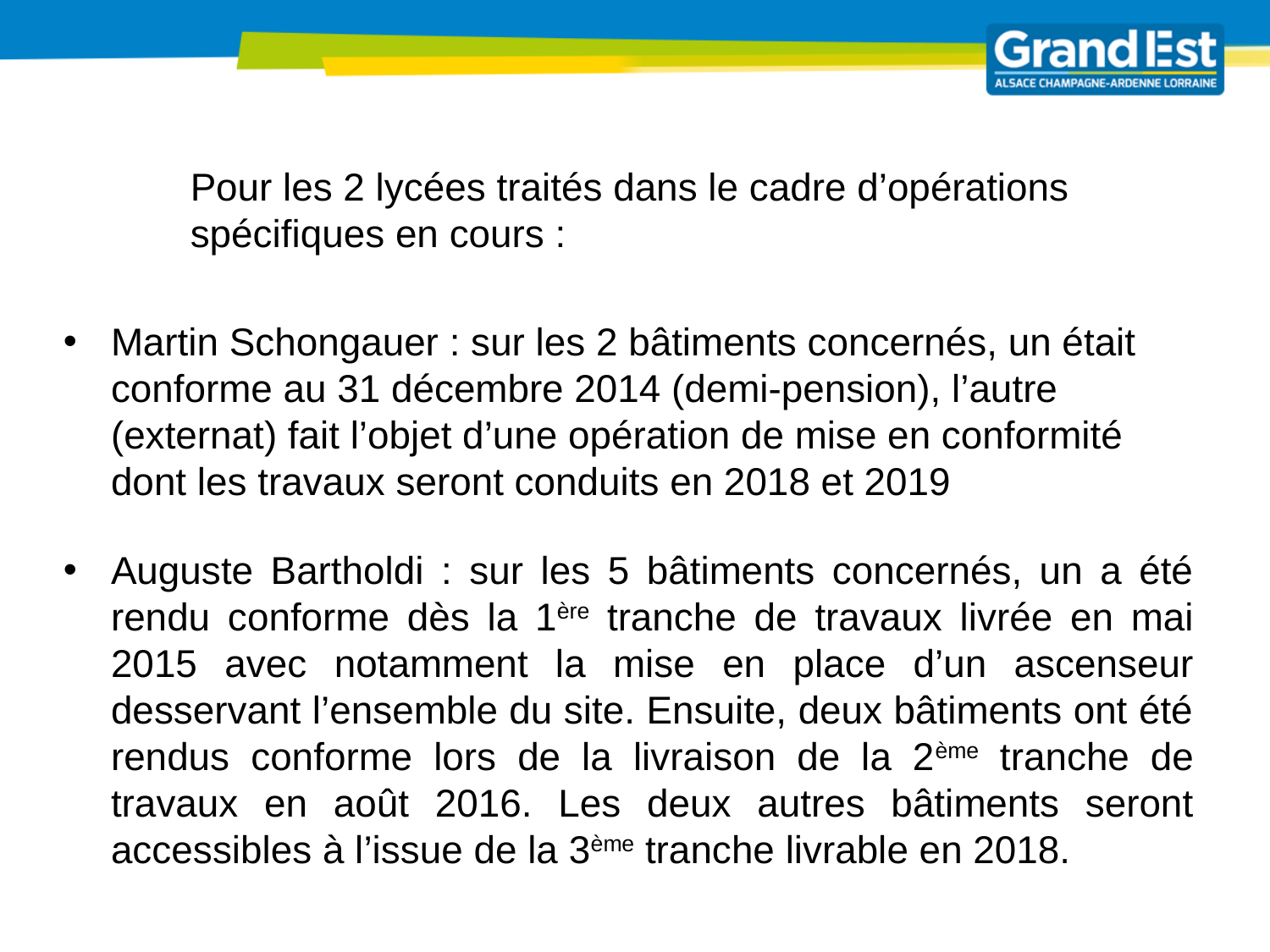

Pour les 2 lycées traités dans le cadre d’opérations 	spécifiques en cours :

Martin Schongauer : sur les 2 bâtiments concernés, un était conforme au 31 décembre 2014 (demi-pension), l’autre (externat) fait l’objet d’une opération de mise en conformité dont les travaux seront conduits en 2018 et 2019

Auguste Bartholdi : sur les 5 bâtiments concernés, un a été rendu conforme dès la 1ère tranche de travaux livrée en mai 2015 avec notamment la mise en place d’un ascenseur desservant l’ensemble du site. Ensuite, deux bâtiments ont été rendus conforme lors de la livraison de la 2ème tranche de travaux en août 2016. Les deux autres bâtiments seront accessibles à l’issue de la 3ème tranche livrable en 2018.